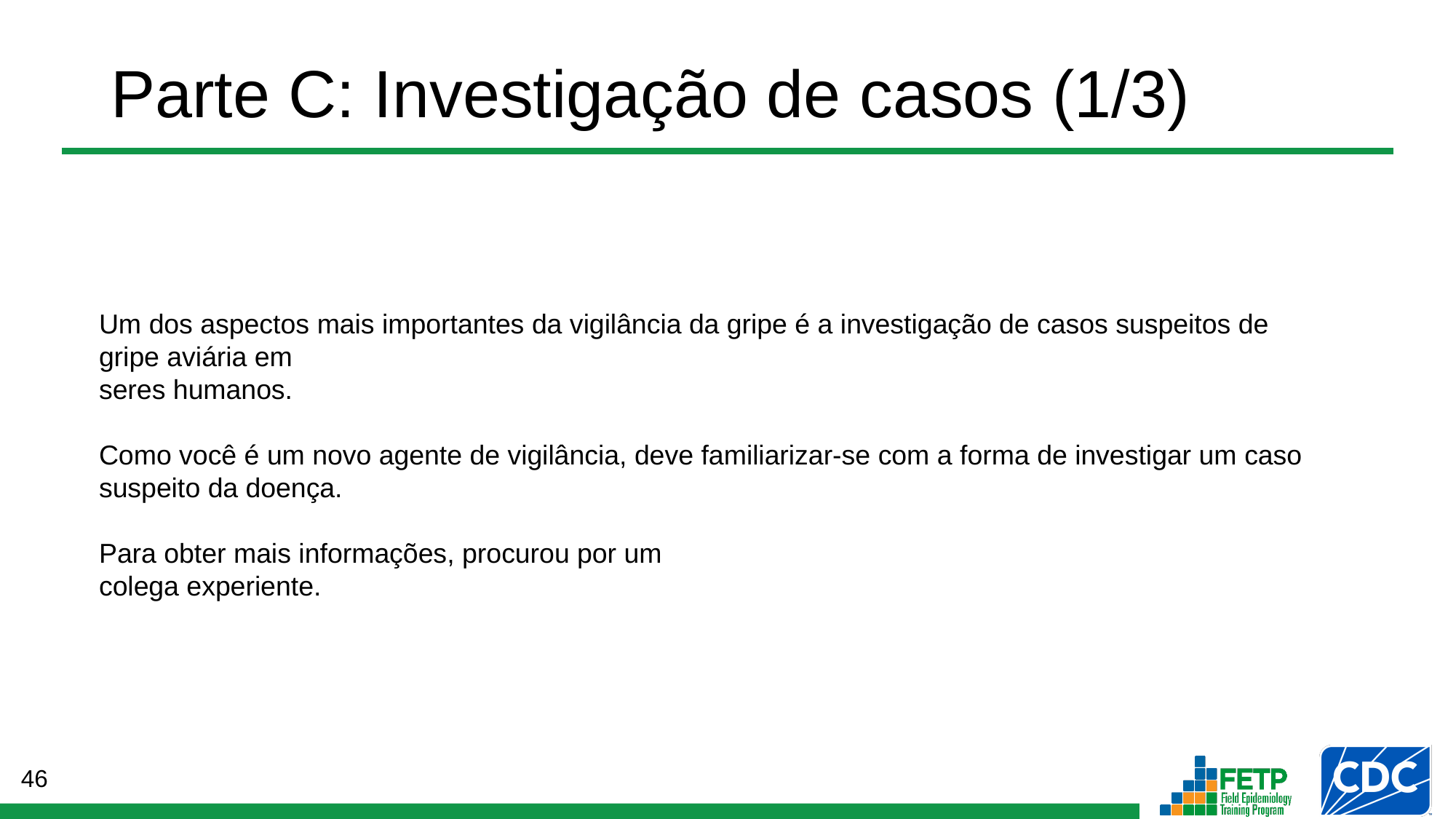

# Parte C: Investigação de casos (1/3)
Um dos aspectos mais importantes da vigilância da gripe é a investigação de casos suspeitos de gripe aviária em
seres humanos.

Como você é um novo agente de vigilância, deve familiarizar-se com a forma de investigar um caso suspeito da doença.

Para obter mais informações, procurou por um
colega experiente.